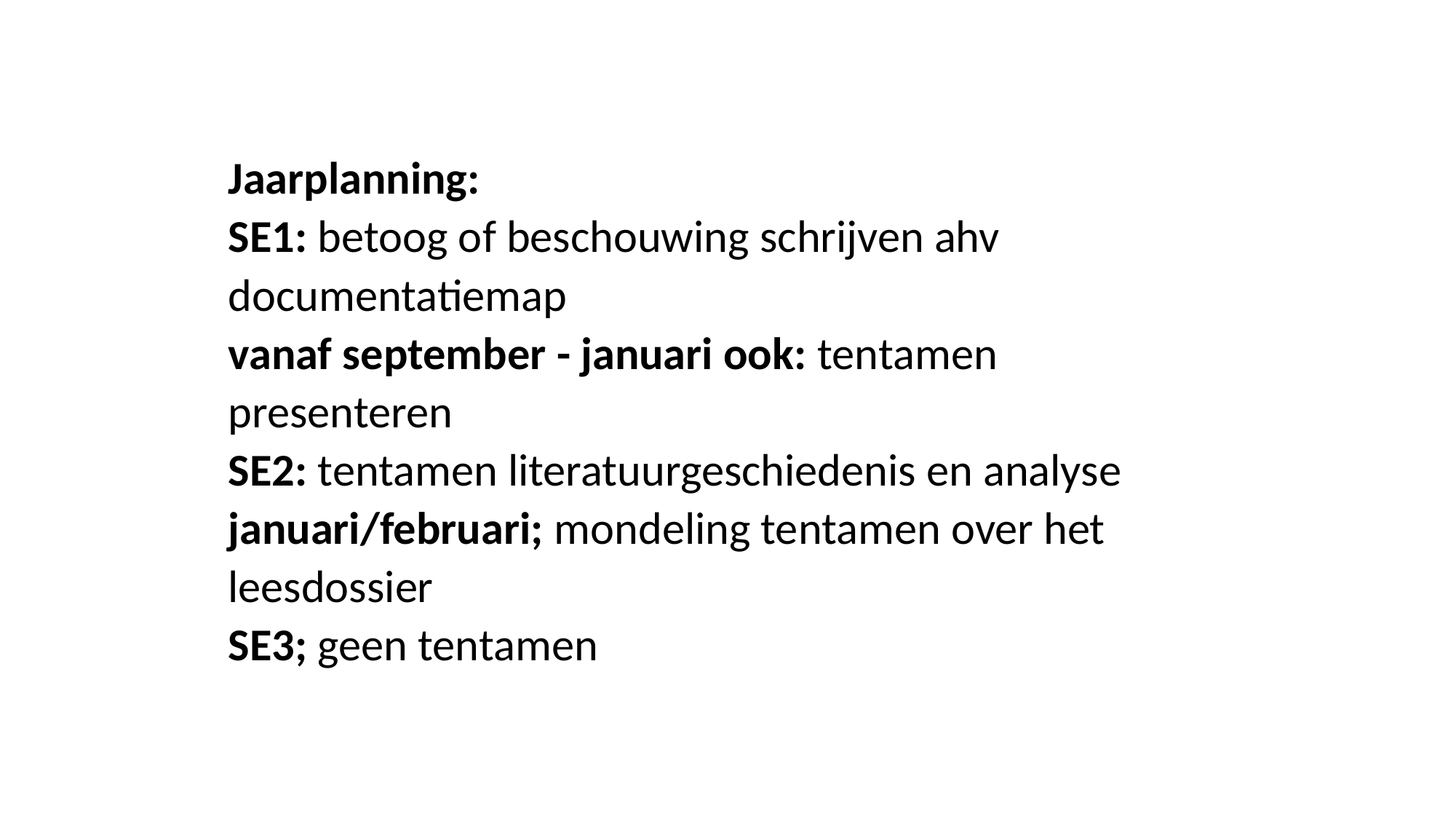

#
Jaarplanning:
SE1: betoog of beschouwing schrijven ahv documentatiemap
vanaf september - januari ook: tentamen presenteren
SE2: tentamen literatuurgeschiedenis en analyse
januari/februari; mondeling tentamen over het leesdossier
SE3; geen tentamen